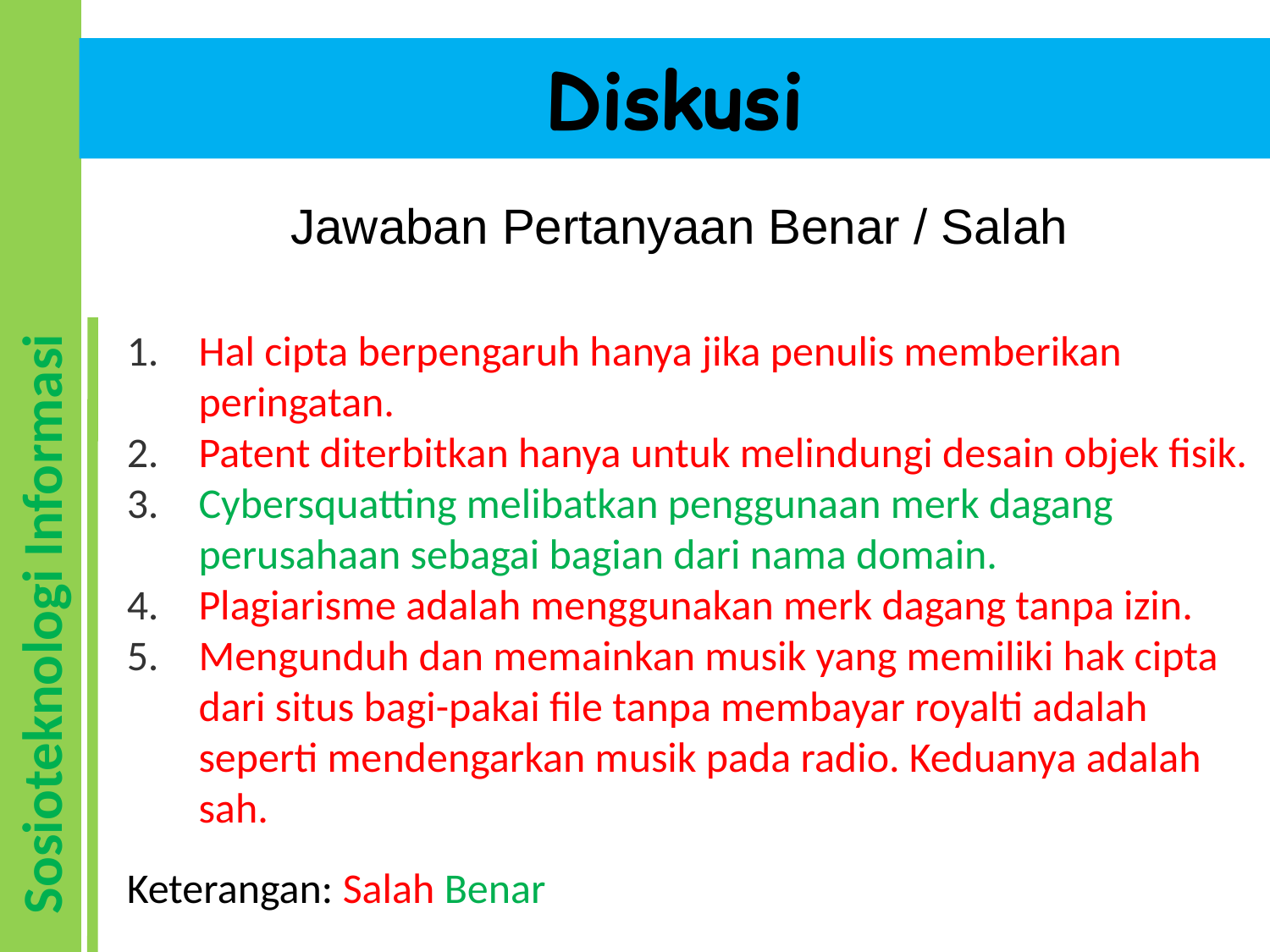

# Diskusi
Jawaban Pertanyaan Benar / Salah
Hal cipta berpengaruh hanya jika penulis memberikan peringatan.
Patent diterbitkan hanya untuk melindungi desain objek fisik.
Cybersquatting melibatkan penggunaan merk dagang perusahaan sebagai bagian dari nama domain.
Plagiarisme adalah menggunakan merk dagang tanpa izin.
Mengunduh dan memainkan musik yang memiliki hak cipta dari situs bagi-pakai file tanpa membayar royalti adalah seperti mendengarkan musik pada radio. Keduanya adalah sah.

Keterangan: Salah Benar